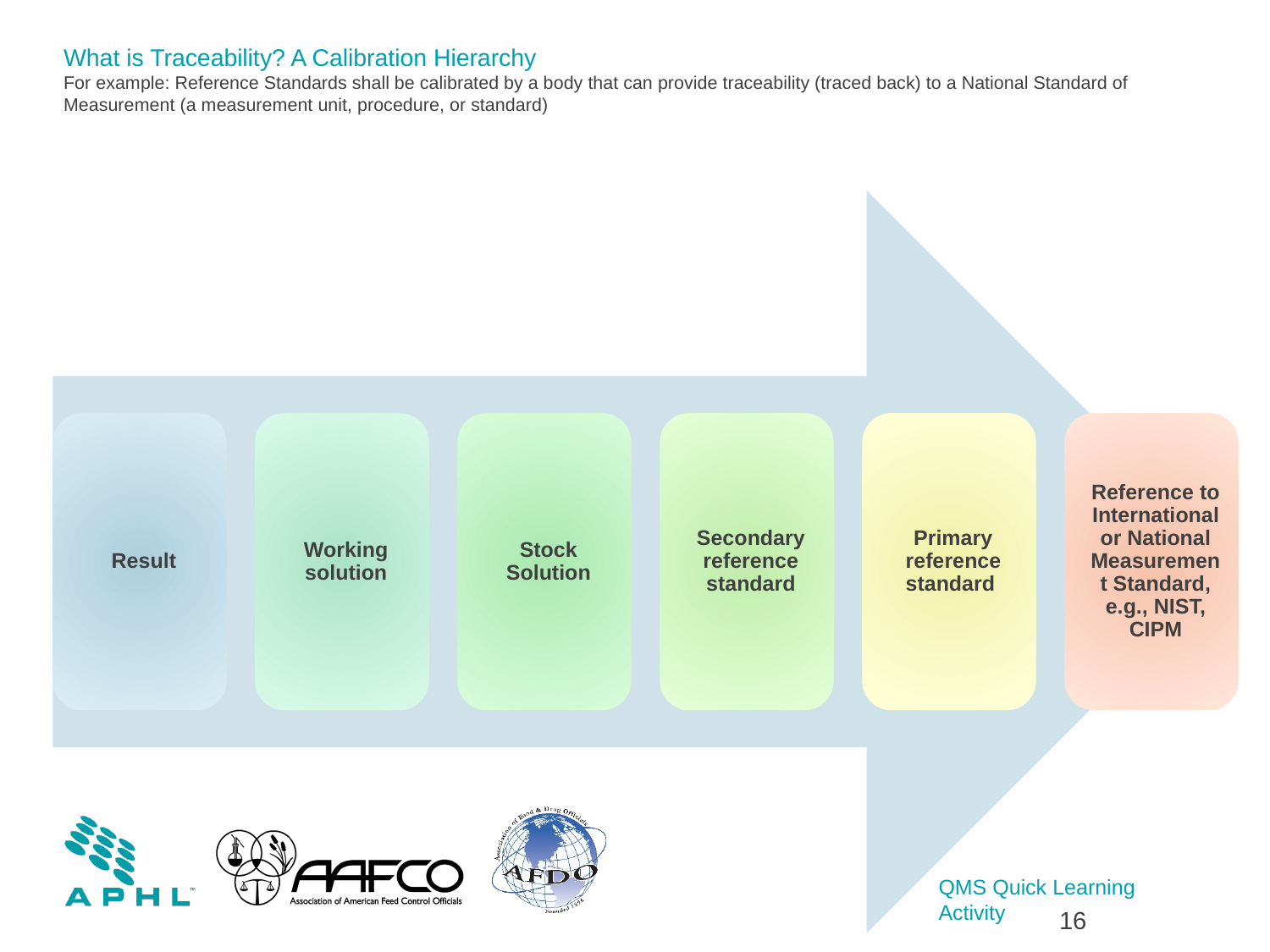

# What is Traceability? A Calibration Hierarchy For example: Reference Standards shall be calibrated by a body that can provide traceability (traced back) to a National Standard of Measurement (a measurement unit, procedure, or standard)
Result
Working solution
Stock Solution
Secondary reference standard
Primary reference standard
Reference to International or National Measurement Standard, e.g., NIST, CIPM